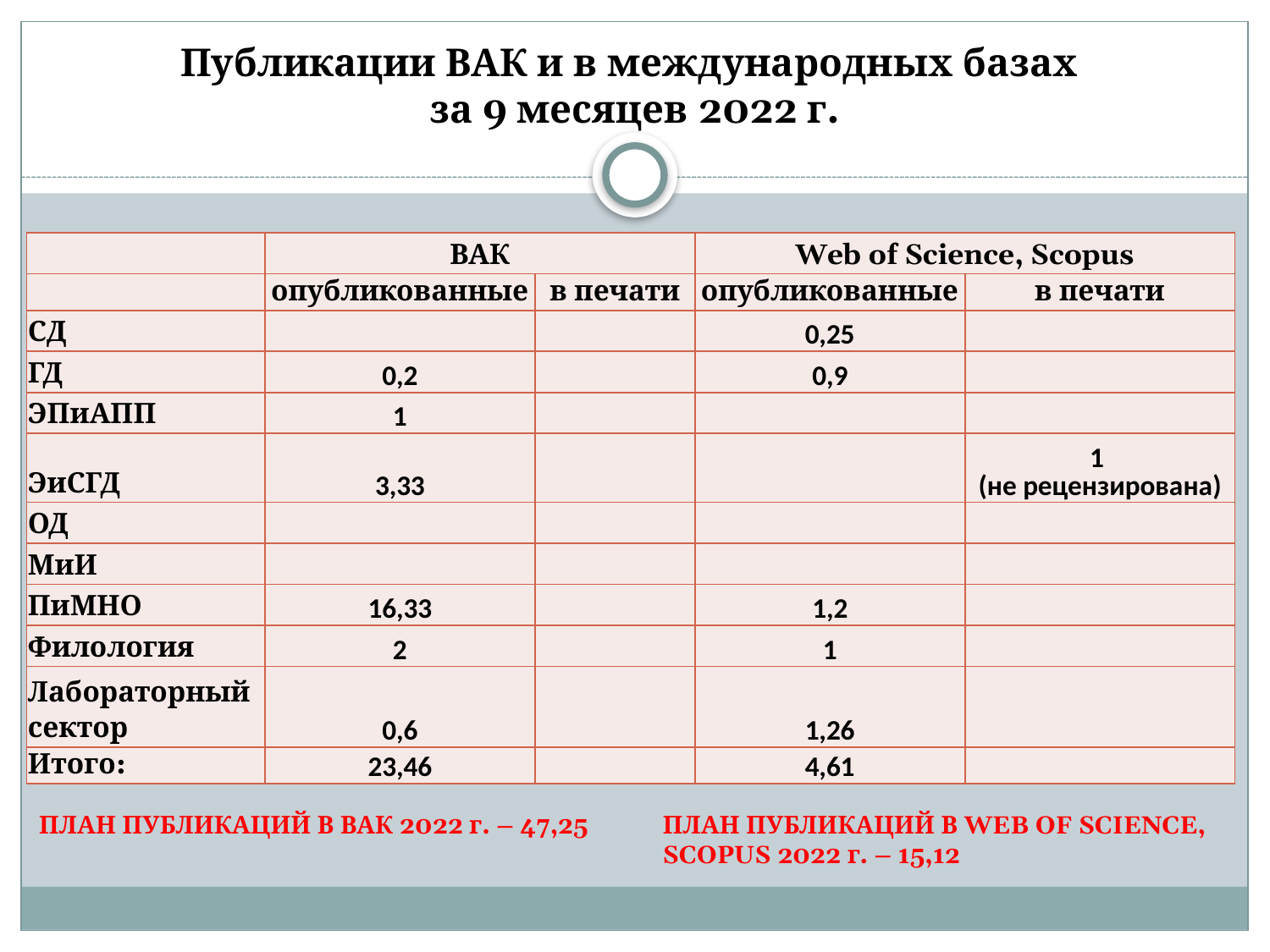

# Публикации ВАК и в международных базах за 9 месяцев 2022 г.
|  | ВАК |  | Web of Science, Scopus |  |
| --- | --- | --- | --- | --- |
|  | опубликованные | в печати | опубликованные | в печати |
| СД |  |  | 0,25 |  |
| ГД | 0,2 |  | 0,9 |  |
| ЭПиАПП | 1 |  |  |  |
| ЭиСГД | 3,33 |  |  | 1 (не рецензирована) |
| ОД |  |  |  |  |
| МиИ |  |  |  |  |
| ПиМНО | 16,33 |  | 1,2 |  |
| Филология | 2 |  | 1 |  |
| Лабораторный сектор | 0,6 |  | 1,26 |  |
| Итого: | 23,46 |  | 4,61 |  |
ПЛАН ПУБЛИКАЦИЙ В ВАК 2022 г. – 47,25
ПЛАН ПУБЛИКАЦИЙ В WEB OF SCIENCE, SCOPUS 2022 г. – 15,12